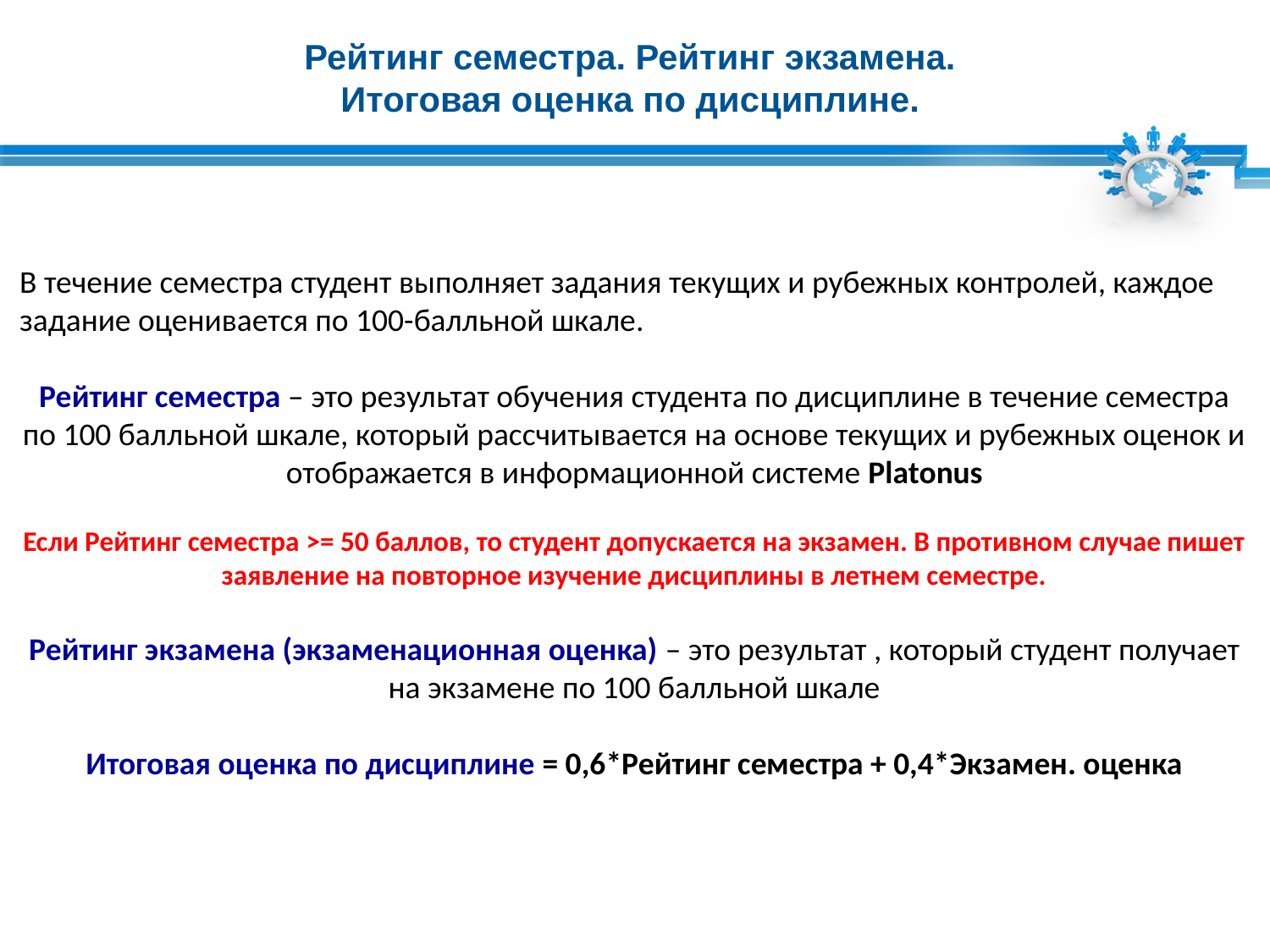

# Рейтинг семестра. Рейтинг экзамена. Итоговая оценка по дисциплине.
В течение семестра студент выполняет задания текущих и рубежных контролей, каждое задание оценивается по 100-балльной шкале.

Рейтинг семестра – это результат обучения студента по дисциплине в течение семестра по 100 балльной шкале, который рассчитывается на основе текущих и рубежных оценок и отображается в информационной системе Platonus

Если Рейтинг семестра >= 50 баллов, то студент допускается на экзамен. В противном случае пишет заявление на повторное изучение дисциплины в летнем семестре.

Рейтинг экзамена (экзаменационная оценка) – это результат , который студент получает на экзамене по 100 балльной шкале

Итоговая оценка по дисциплине = 0,6*Рейтинг семестра + 0,4*Экзамен. оценка